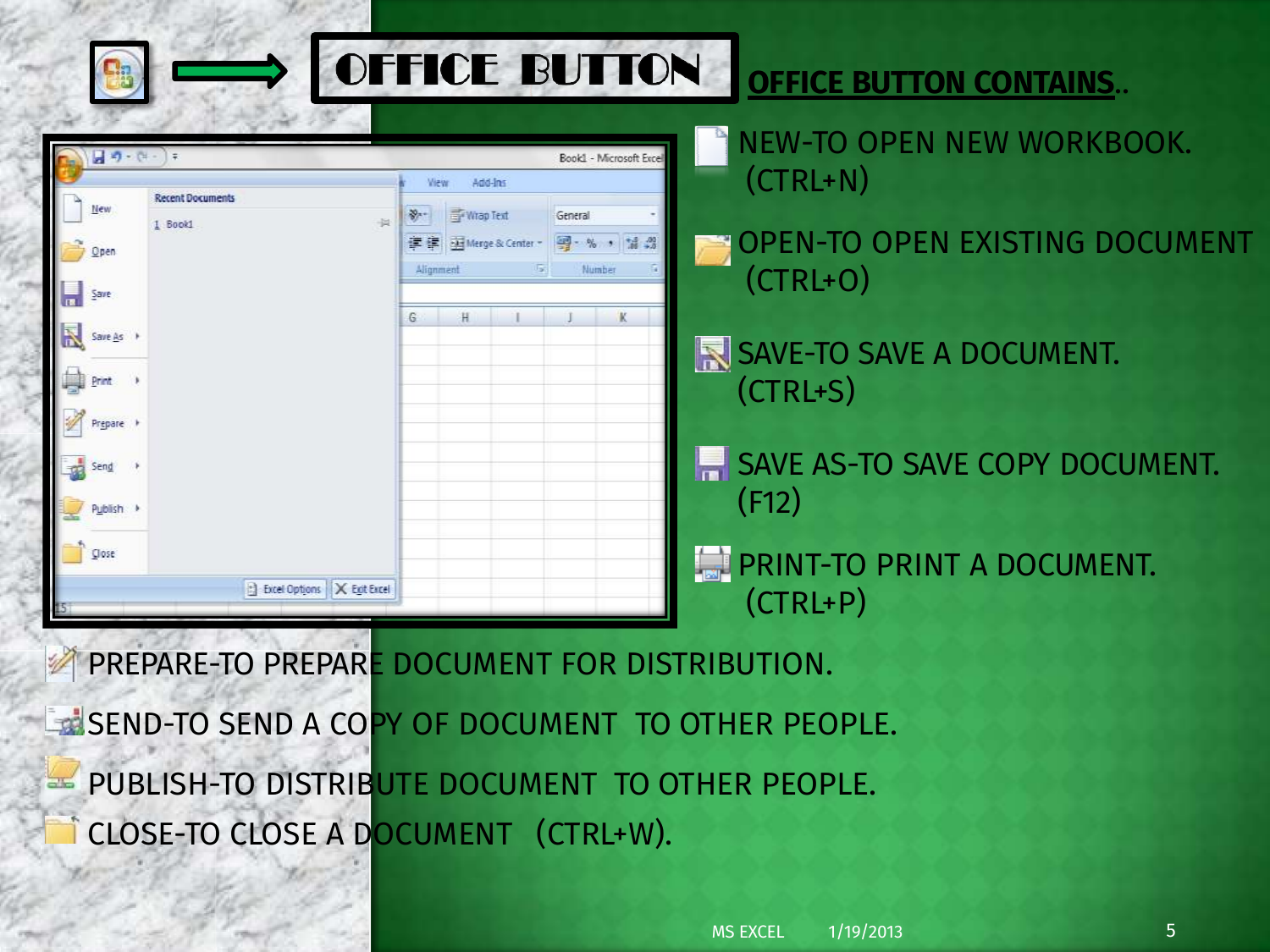

OFFICE BUTTON CONTAINS..
NEW-TO OPEN NEW WORKBOOK.  (CTRL+N)
OPEN-TO OPEN EXISTING DOCUMENT  (CTRL+O)

SAVE-TO SAVE A DOCUMENT.  (CTRL+S)

SAVE AS-TO SAVE COPY DOCUMENT.  (F12)
PRINT-TO PRINT A DOCUMENT.  (CTRL+P)
PREPARE-TO PREPARE DOCUMENT FOR DISTRIBUTION.  SEND-TO SEND A COPY OF DOCUMENT	TO OTHER PEOPLE.  PUBLISH-TO DISTRIBUTE DOCUMENT	TO OTHER PEOPLE.
CLOSE-TO CLOSE A DOCUMENT	(CTRL+W).

5
1/19/2013
MS EXCEL